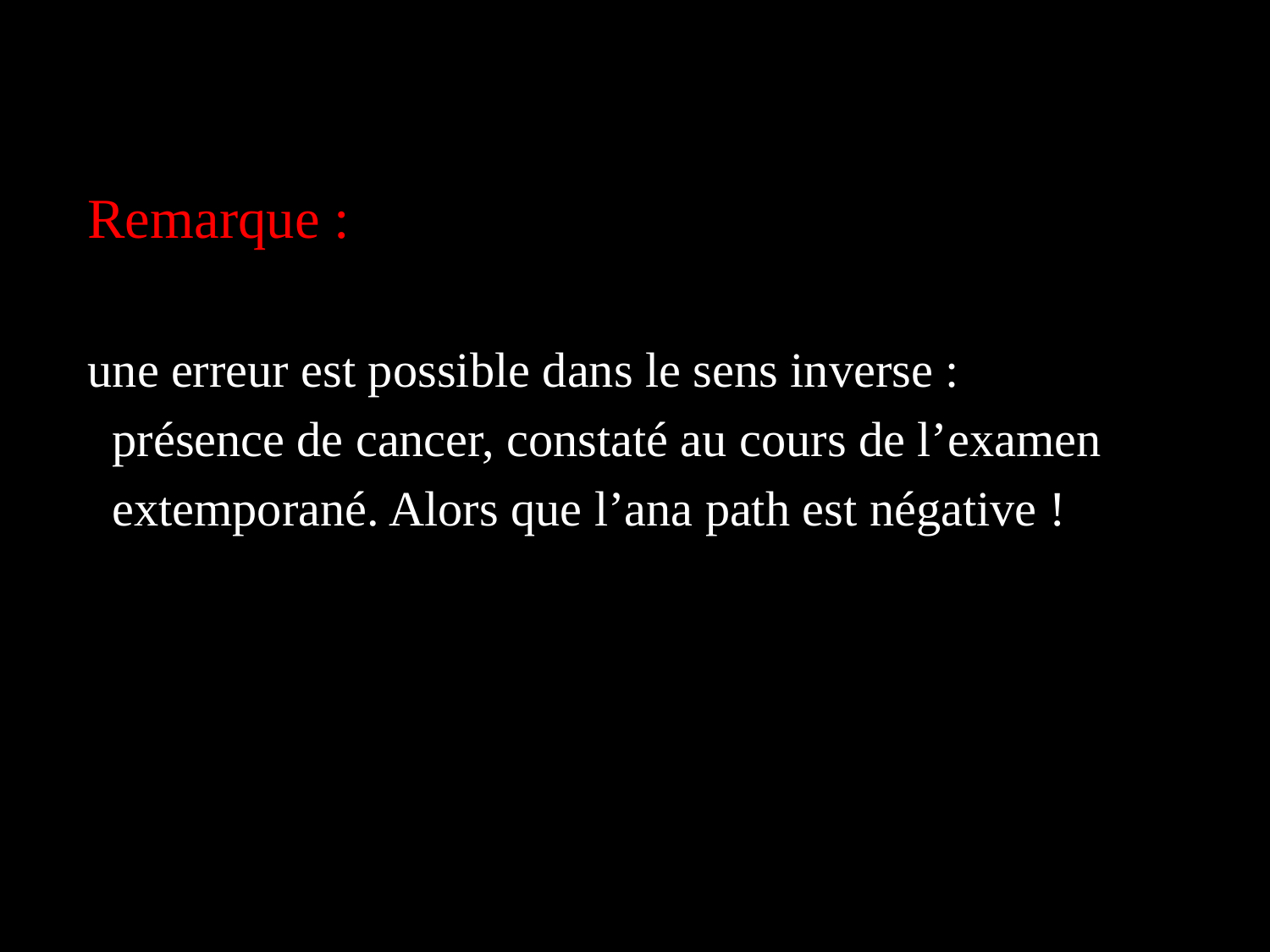

Remarque :

une erreur est possible dans le sens inverse :
  présence de cancer, constaté au cours de l’examen
  extemporané. Alors que l’ana path est négative !